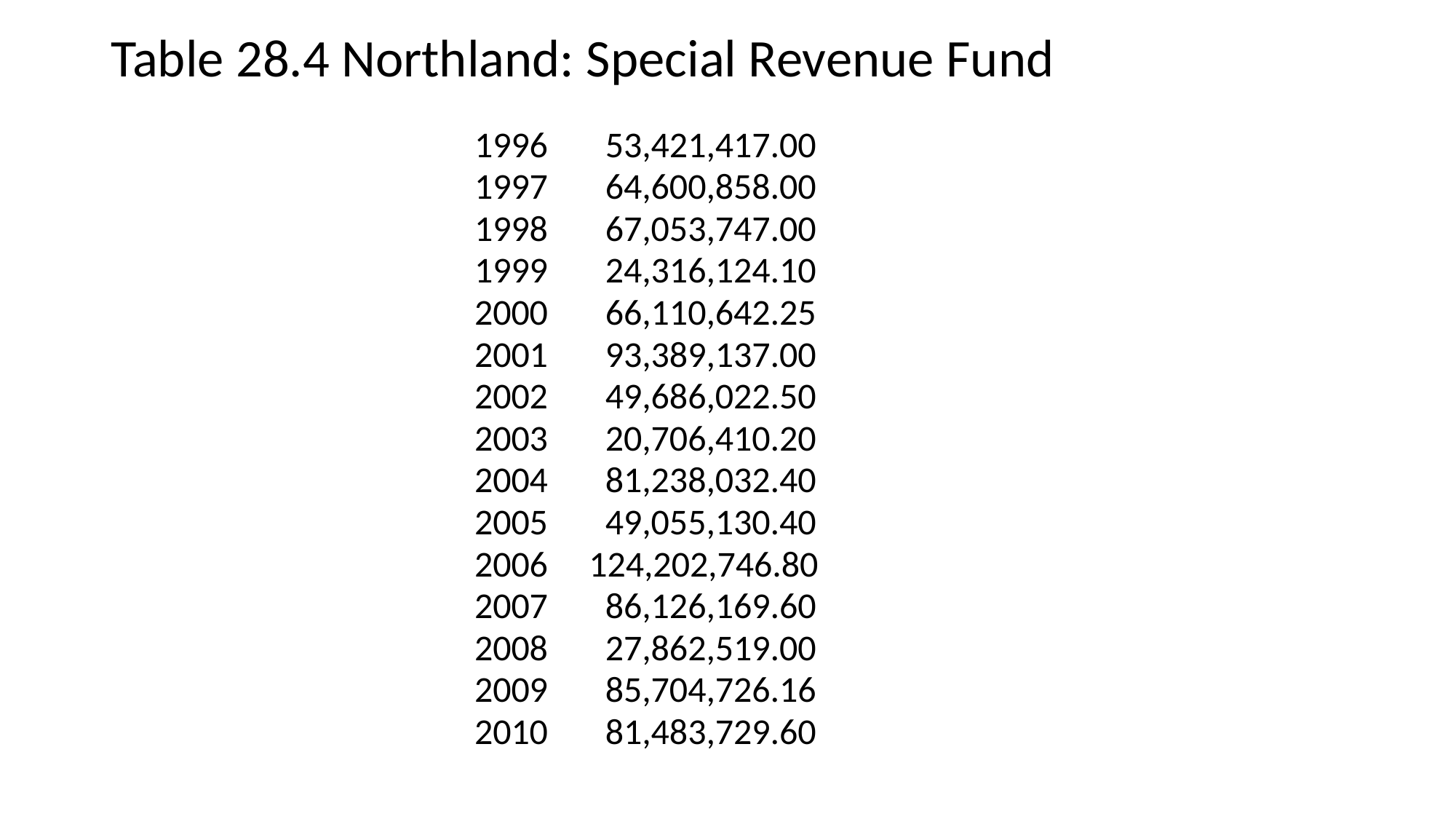

# Table 28.4 Northland: Special Revenue Fund
| 1996 | 53,421,417.00 |
| --- | --- |
| 1997 | 64,600,858.00 |
| 1998 | 67,053,747.00 |
| 1999 | 24,316,124.10 |
| 2000 | 66,110,642.25 |
| 2001 | 93,389,137.00 |
| 2002 | 49,686,022.50 |
| 2003 | 20,706,410.20 |
| 2004 | 81,238,032.40 |
| 2005 | 49,055,130.40 |
| 2006 | 124,202,746.80 |
| 2007 | 86,126,169.60 |
| 2008 | 27,862,519.00 |
| 2009 | 85,704,726.16 |
| 2010 | 81,483,729.60 |